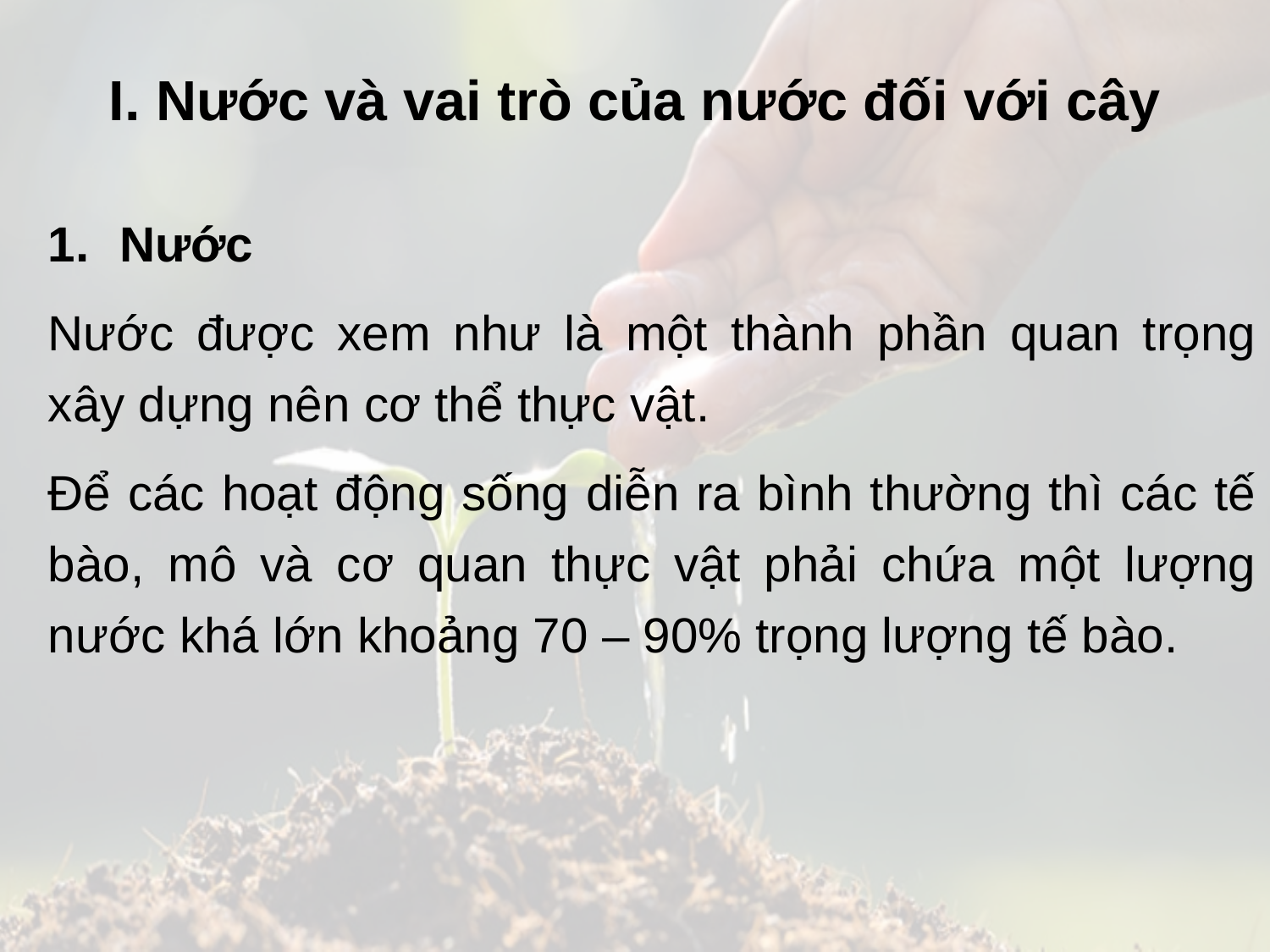

# I. Nước và vai trò của nước đối với cây
Nước
Nước được xem như là một thành phần quan trọng xây dựng nên cơ thể thực vật.
Để các hoạt động sống diễn ra bình thường thì các tế bào, mô và cơ quan thực vật phải chứa một lượng nước khá lớn khoảng 70 – 90% trọng lượng tế bào.

4